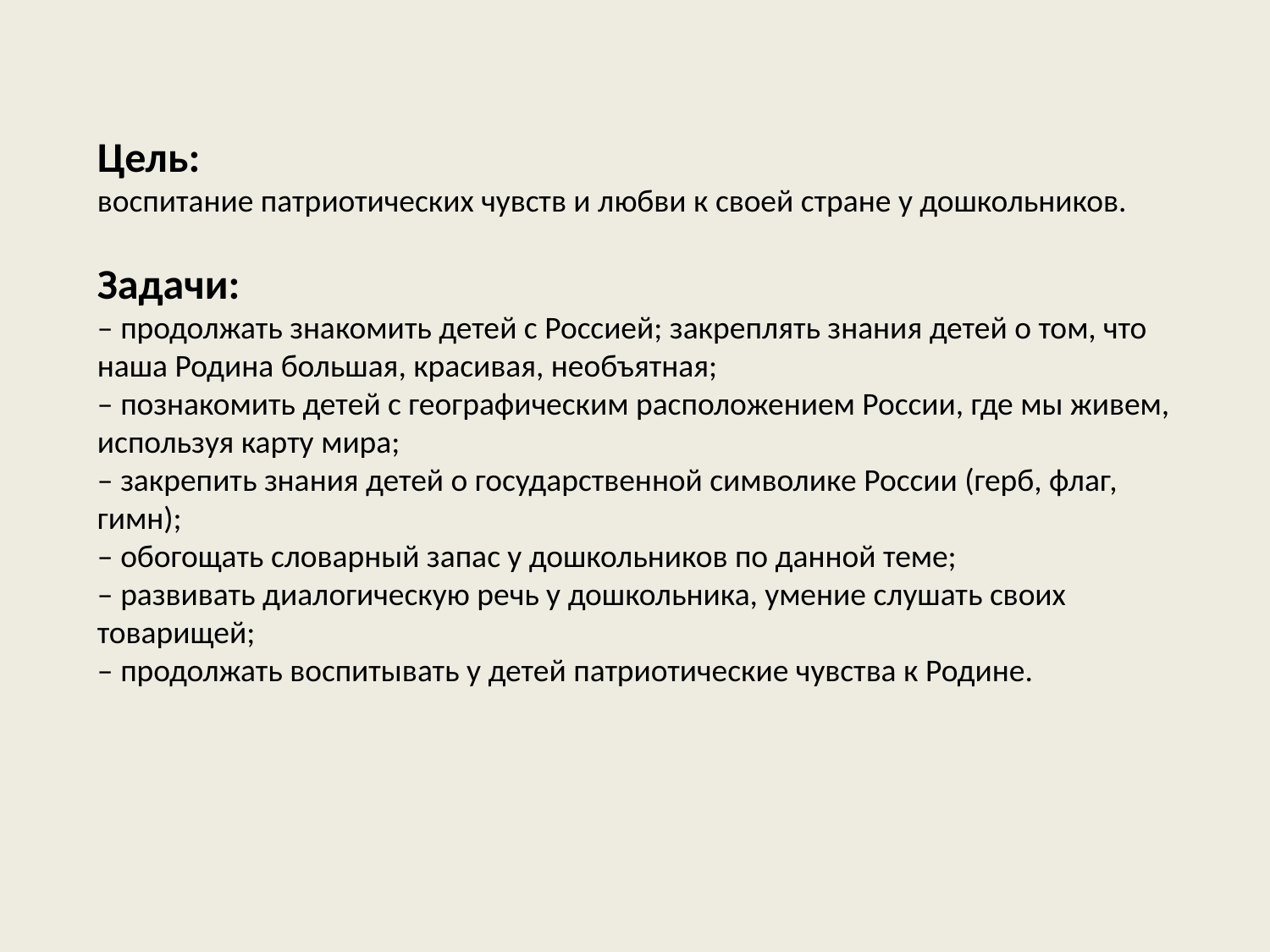

Цель:
воспитание патриотических чувств и любви к своей стране у дошкольников.

Задачи:
– продолжать знакомить детей с Россией; закреплять знания детей о том, что наша Родина большая, красивая, необъятная;
– познакомить детей с географическим расположением России, где мы живем, используя карту мира;
– закрепить знания детей о государственной символике России (герб, флаг, гимн);
– обогощать словарный запас у дошкольников по данной теме;
– развивать диалогическую речь у дошкольника, умение слушать своих товарищей;
– продолжать воспитывать у детей патриотические чувства к Родине.